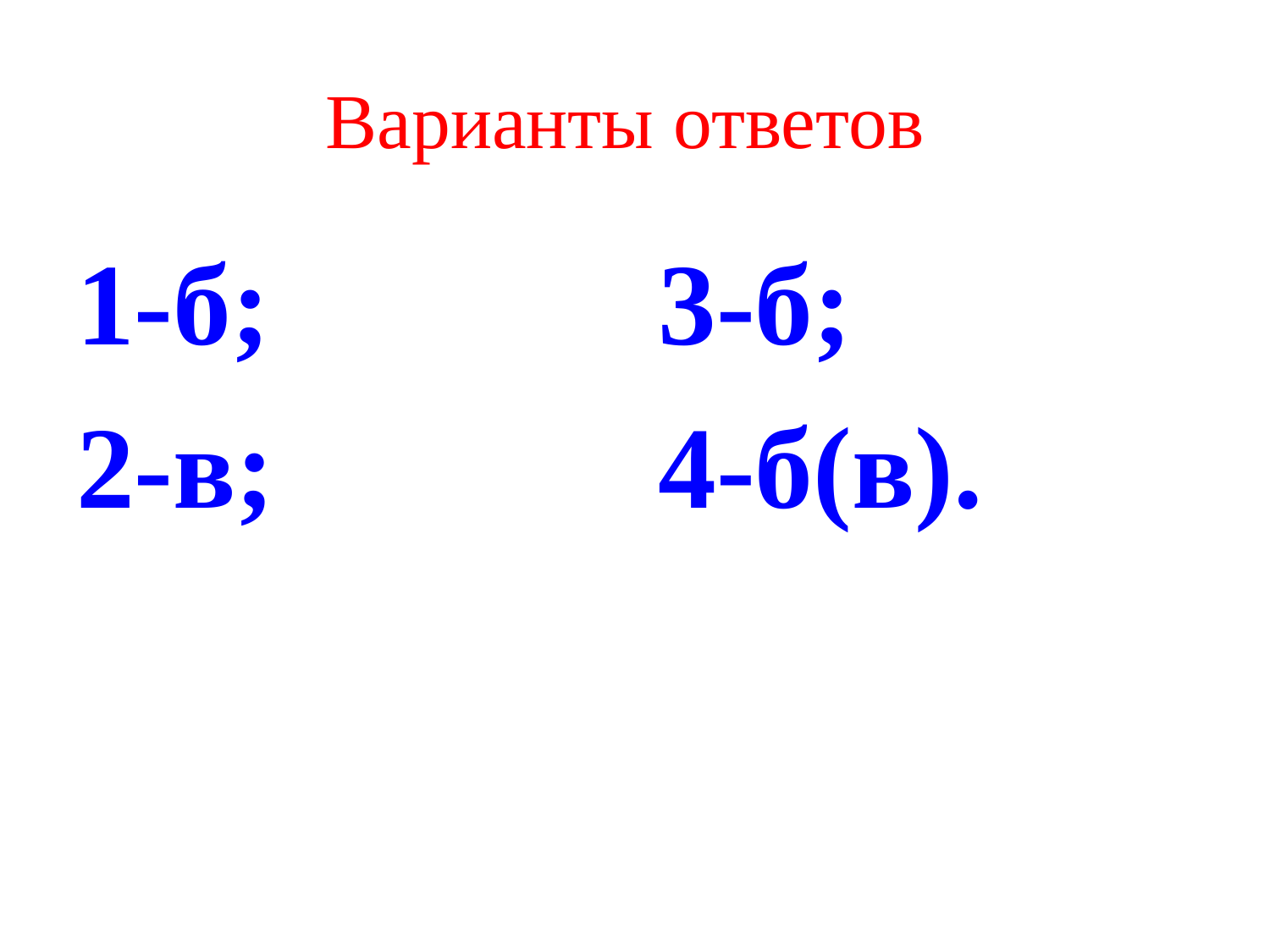

# Варианты ответов
1-б;
2-в;

3-б;
4-б(в).